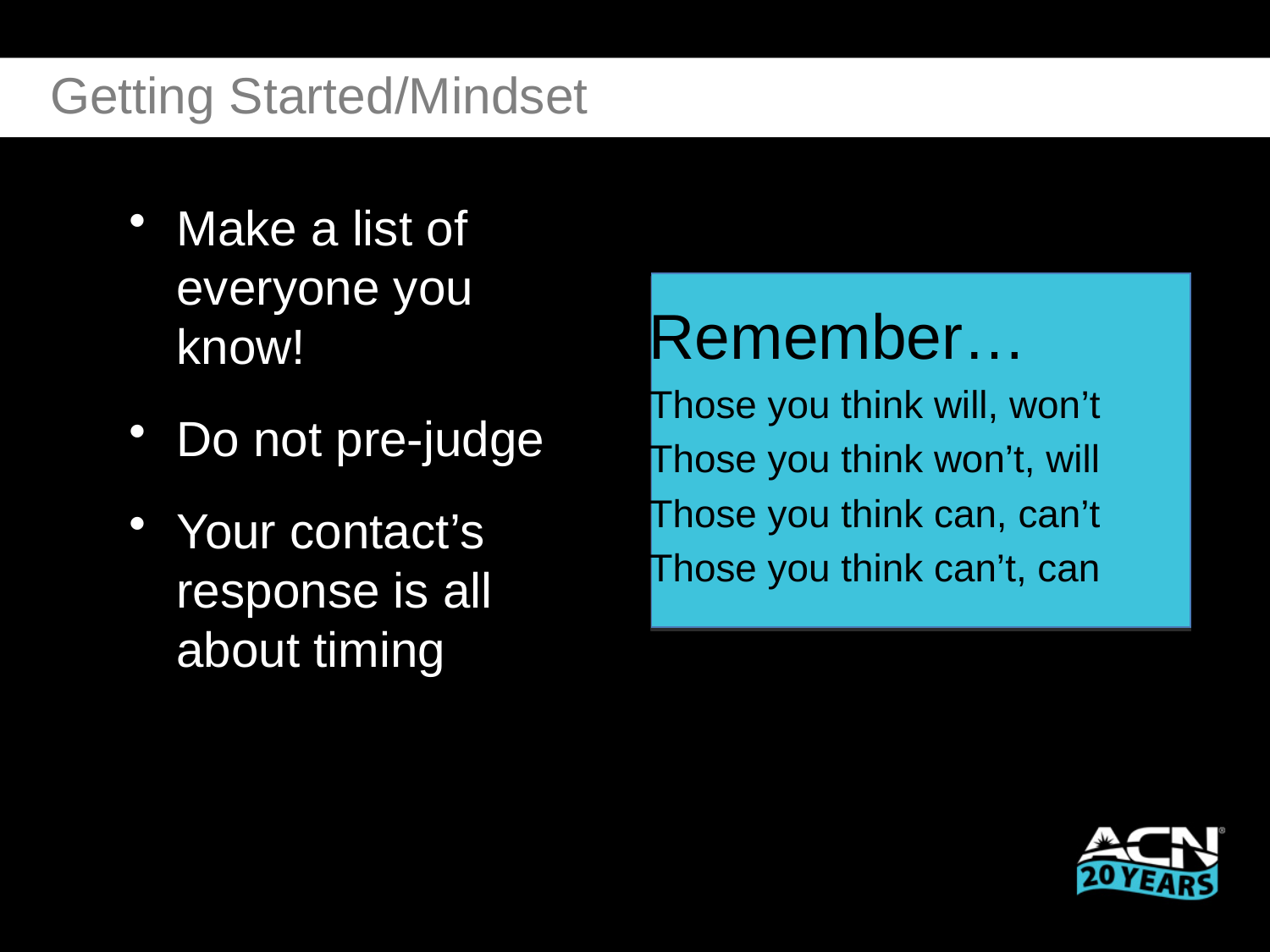

Getting Started/Mindset

Make a list of everyone you know!
Do not pre-judge
Your contact’s response is all about timing

Remember…
Those you think will, won’t
Those you think won’t, will
Those you think can, can’t
Those you think can’t, can